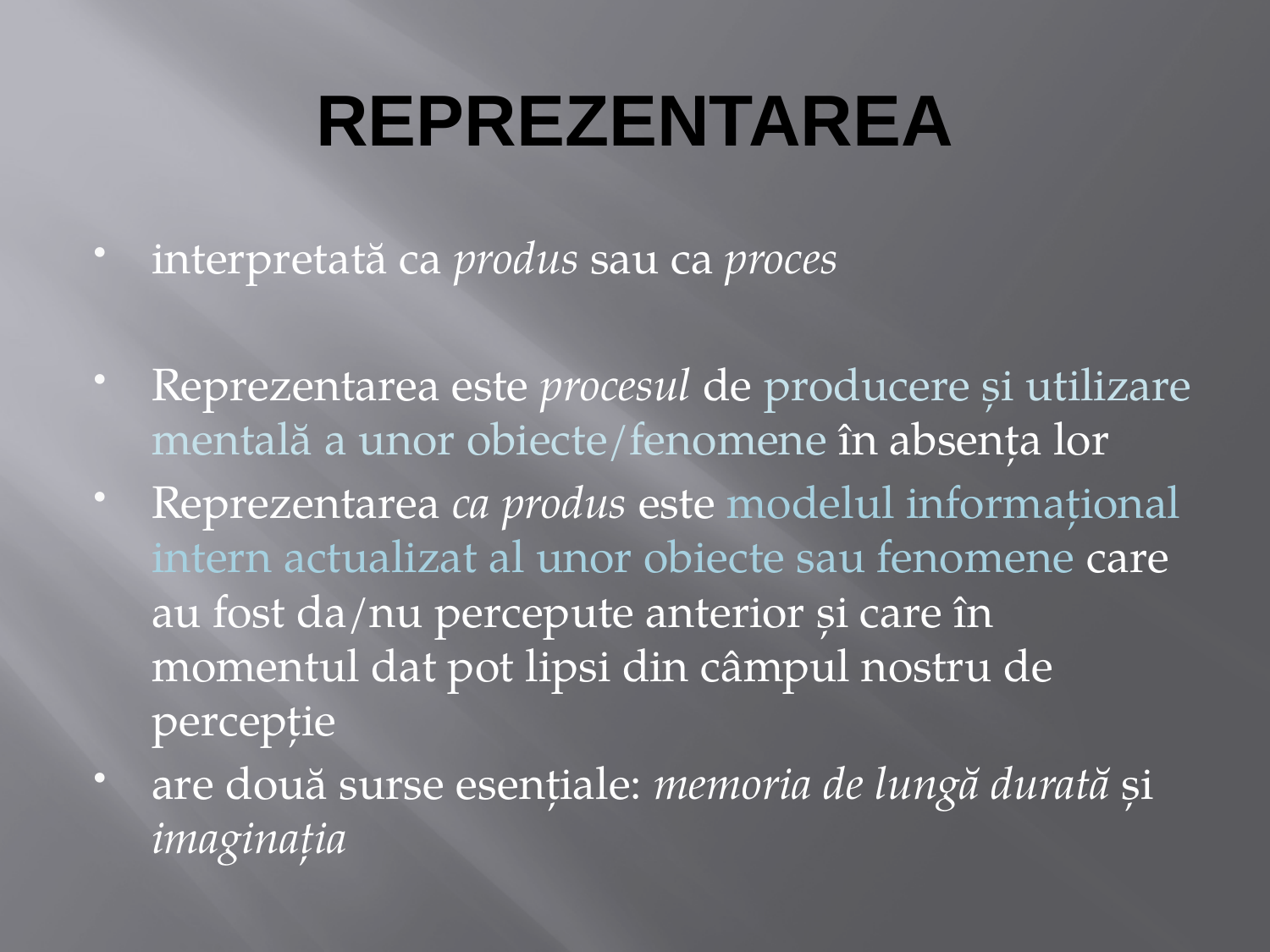

# REPREZENTAREA
interpretată ca produs sau ca proces

Reprezentarea este procesul de producere şi utilizare mentală a unor obiecte/fenomene în absenţa lor
Reprezentarea ca produs este modelul informaţional intern actualizat al unor obiecte sau fenomene care au fost da/nu percepute anterior şi care în momentul dat pot lipsi din câmpul nostru de percepţie
are două surse esenţiale: memoria de lungă durată şi imaginaţia